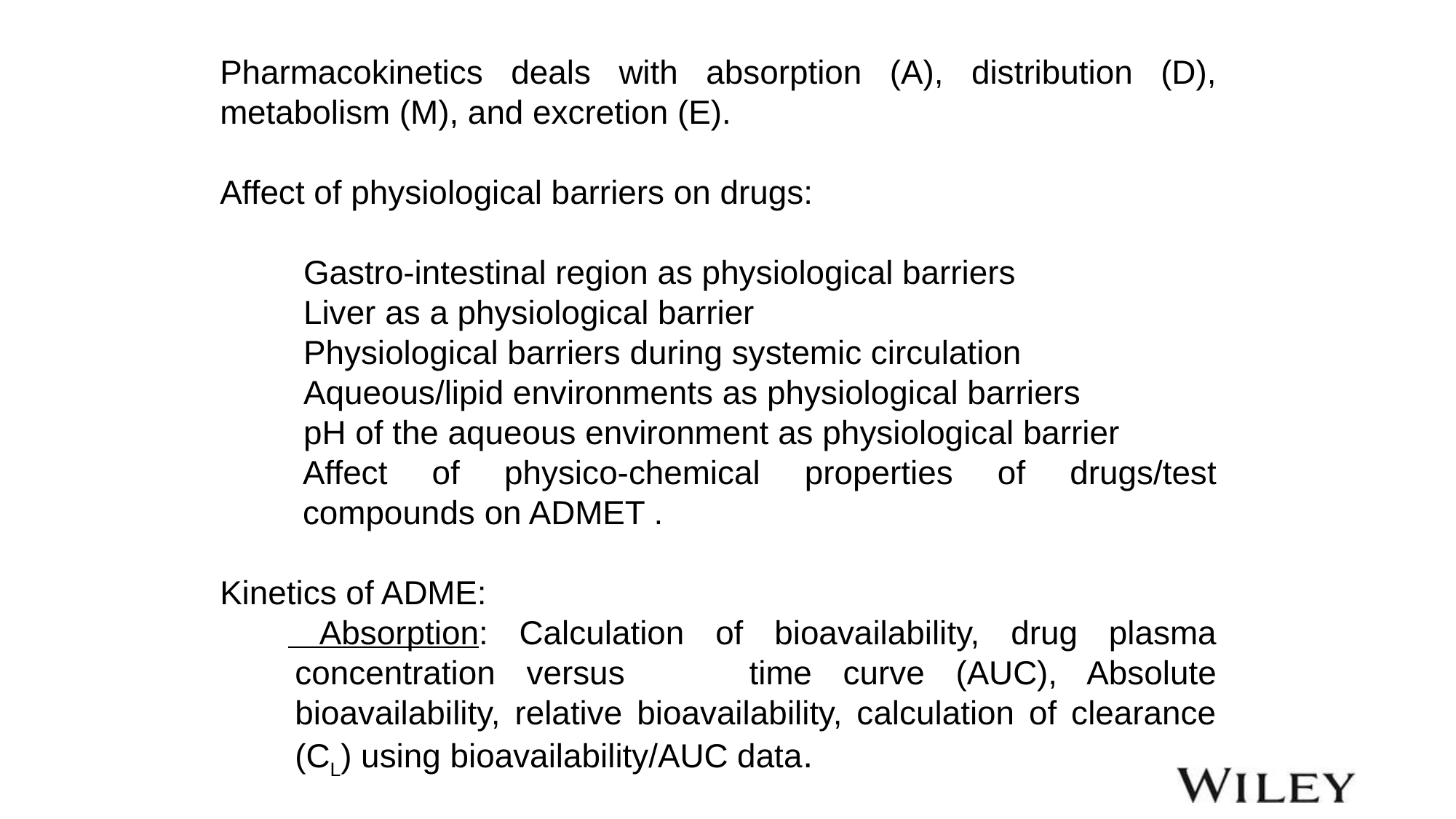

Pharmacokinetics deals with absorption (A), distribution (D), metabolism (M), and excretion (E).

Affect of physiological barriers on drugs:

         Gastro-intestinal region as physiological barriers
         Liver as a physiological barrier
         Physiological barriers during systemic circulation
         Aqueous/lipid environments as physiological barriers
         pH of the aqueous environment as physiological barrier
Affect of physico-chemical properties of drugs/test compounds on ADMET .

Kinetics of ADME:
 Absorption: Calculation of bioavailability, drug plasma concentration versus    time curve (AUC), Absolute bioavailability, relative bioavailability, calculation of clearance (CL) using bioavailability/AUC data.